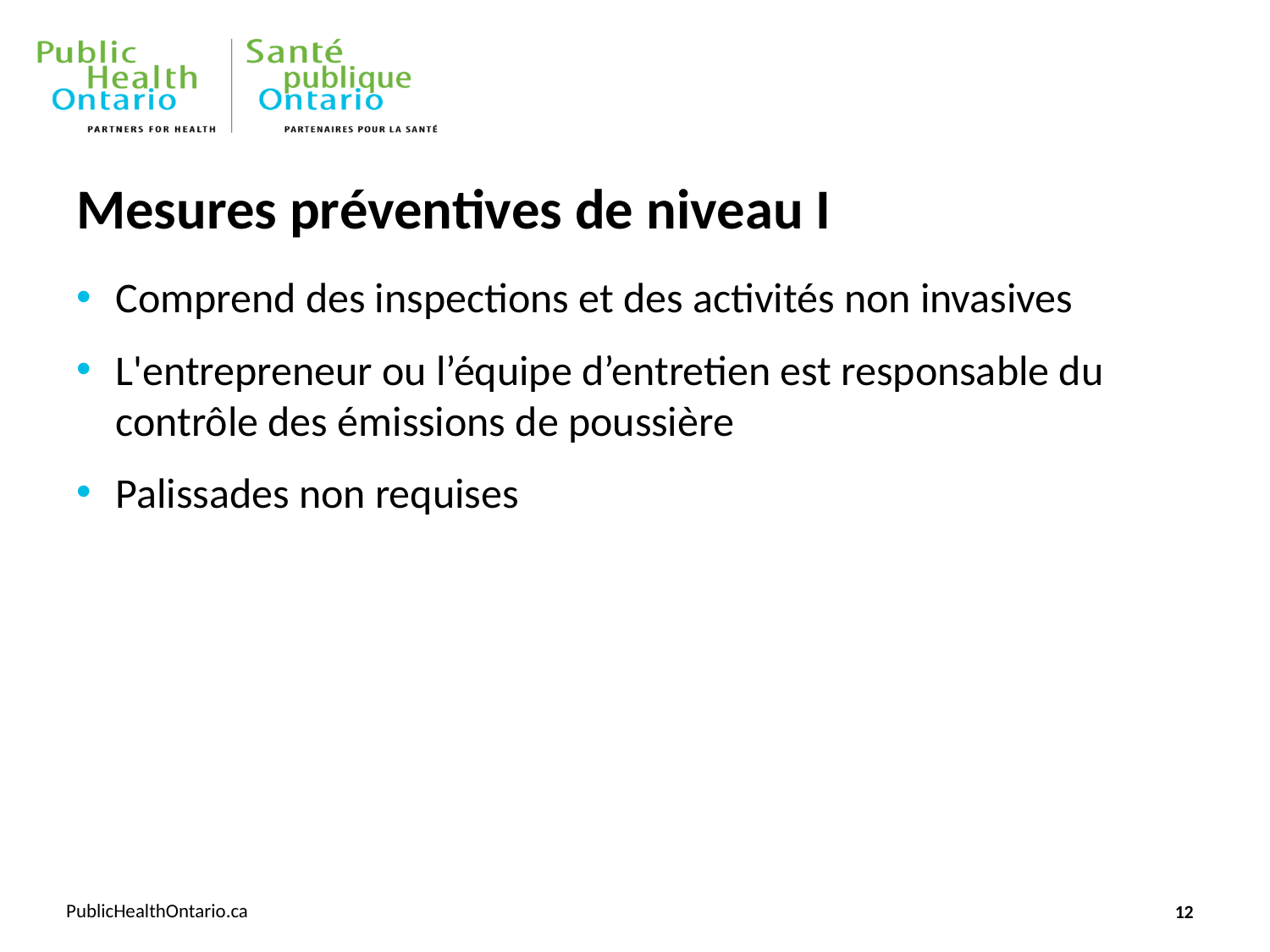

# Mesures préventives de niveau I
Comprend des inspections et des activités non invasives
L'entrepreneur ou l’équipe d’entretien est responsable du contrôle des émissions de poussière
Palissades non requises
12